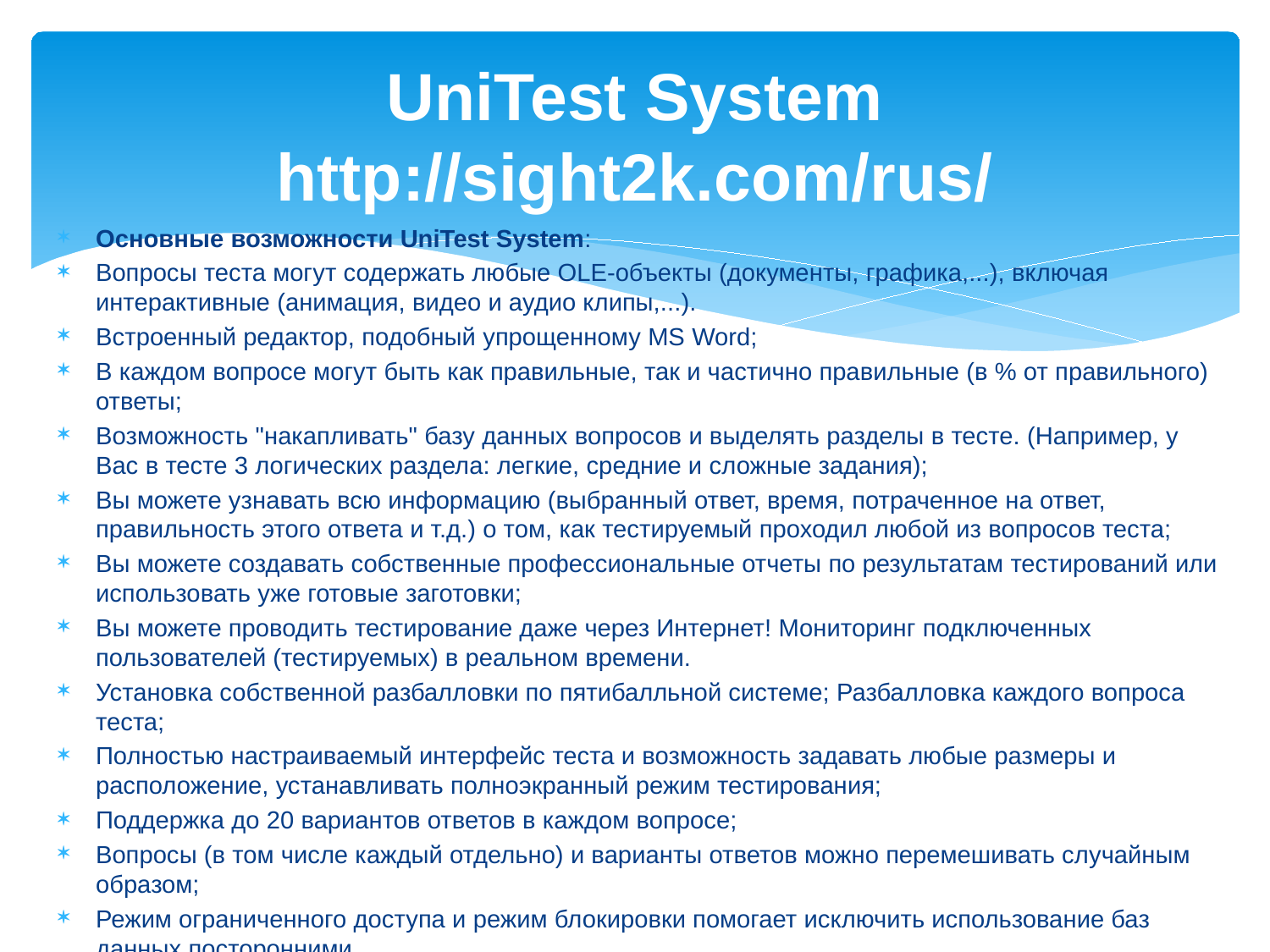

# UniTest System http://sight2k.com/rus/
Основные возможности UniTest System:
Вопросы теста могут содержать любые OLE-объекты (документы, графика,...), включая интерактивные (анимация, видео и аудио клипы,...).
Встроенный редактор, подобный упрощенному MS Word;
В каждом вопросе могут быть как правильные, так и частично правильные (в % от правильного) ответы;
Возможность "накапливать" базу данных вопросов и выделять разделы в тесте. (Например, у Вас в тесте 3 логических раздела: легкие, средние и сложные задания);
Вы можете узнавать всю информацию (выбранный ответ, время, потраченное на ответ, правильность этого ответа и т.д.) о том, как тестируемый проходил любой из вопросов теста;
Вы можете создавать собственные профессиональные отчеты по результатам тестирований или использовать уже готовые заготовки;
Вы можете проводить тестирование даже через Интернет! Мониторинг подключенных пользователей (тестируемых) в реальном времени.
Установка собственной разбалловки по пятибалльной системе; Разбалловка каждого вопроса теста;
Полностью настраиваемый интерфейс теста и возможность задавать любые размеры и расположение, устанавливать полноэкранный режим тестирования;
Поддержка до 20 вариантов ответов в каждом вопросе;
Вопросы (в том числе каждый отдельно) и варианты ответов можно перемешивать случайным образом;
Режим ограниченного доступа и режим блокировки помогает исключить использование баз данных посторонними